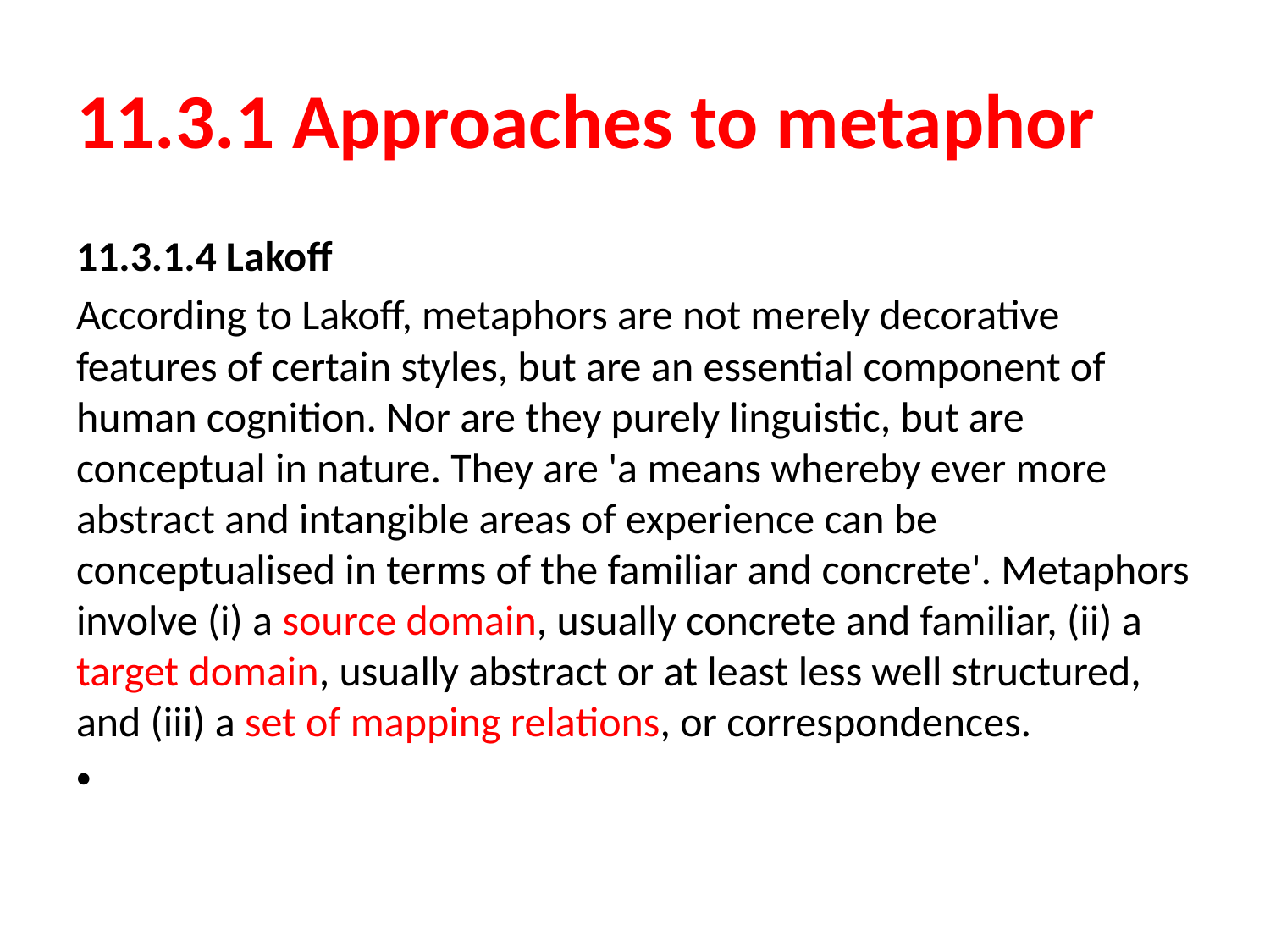

# 11.3.1 Approaches to metaphor
11.3.1.4 Lakoff
According to Lakoff, metaphors are not merely decorative features of certain styles, but are an essential component of human cognition. Nor are they purely linguistic, but are conceptual in nature. They are 'a means whereby ever more abstract and intangible areas of experience can be conceptualised in terms of the familiar and concrete'. Metaphors involve (i) a source domain, usually concrete and familiar, (ii) a target domain, usually abstract or at least less well structured, and (iii) a set of mapping relations, or correspondences.